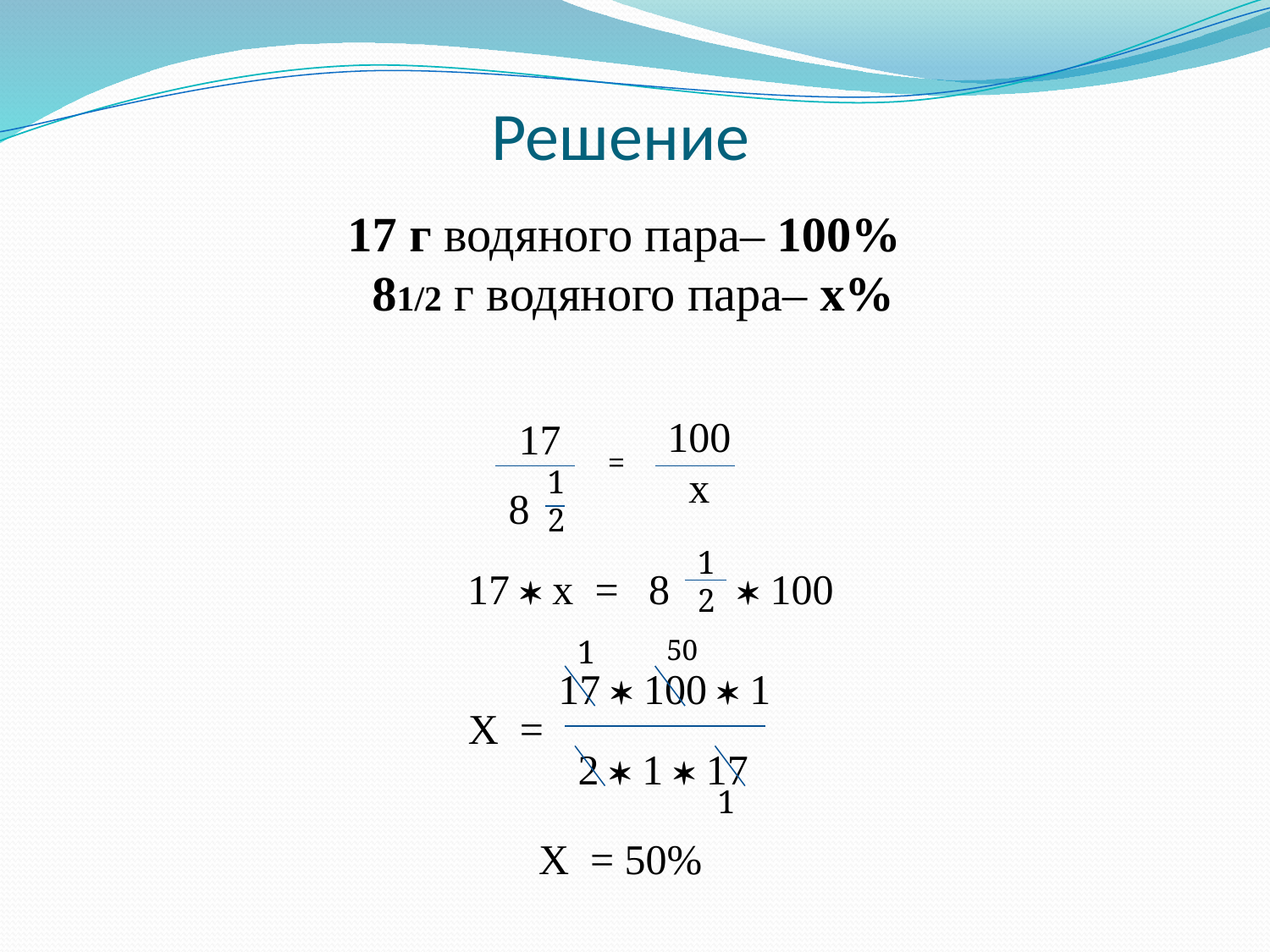

# Решение
17 г водяного пара– 100%
  81/2 г водяного пара– х%
  100
  х
  17
=
1
2
  8
1
2
17 ∗ х  =
  8
∗ 100
1
50
17 ∗ 100 ∗ 1
Х  =
2 ∗ 1 ∗ 17
1
Х  = 50%